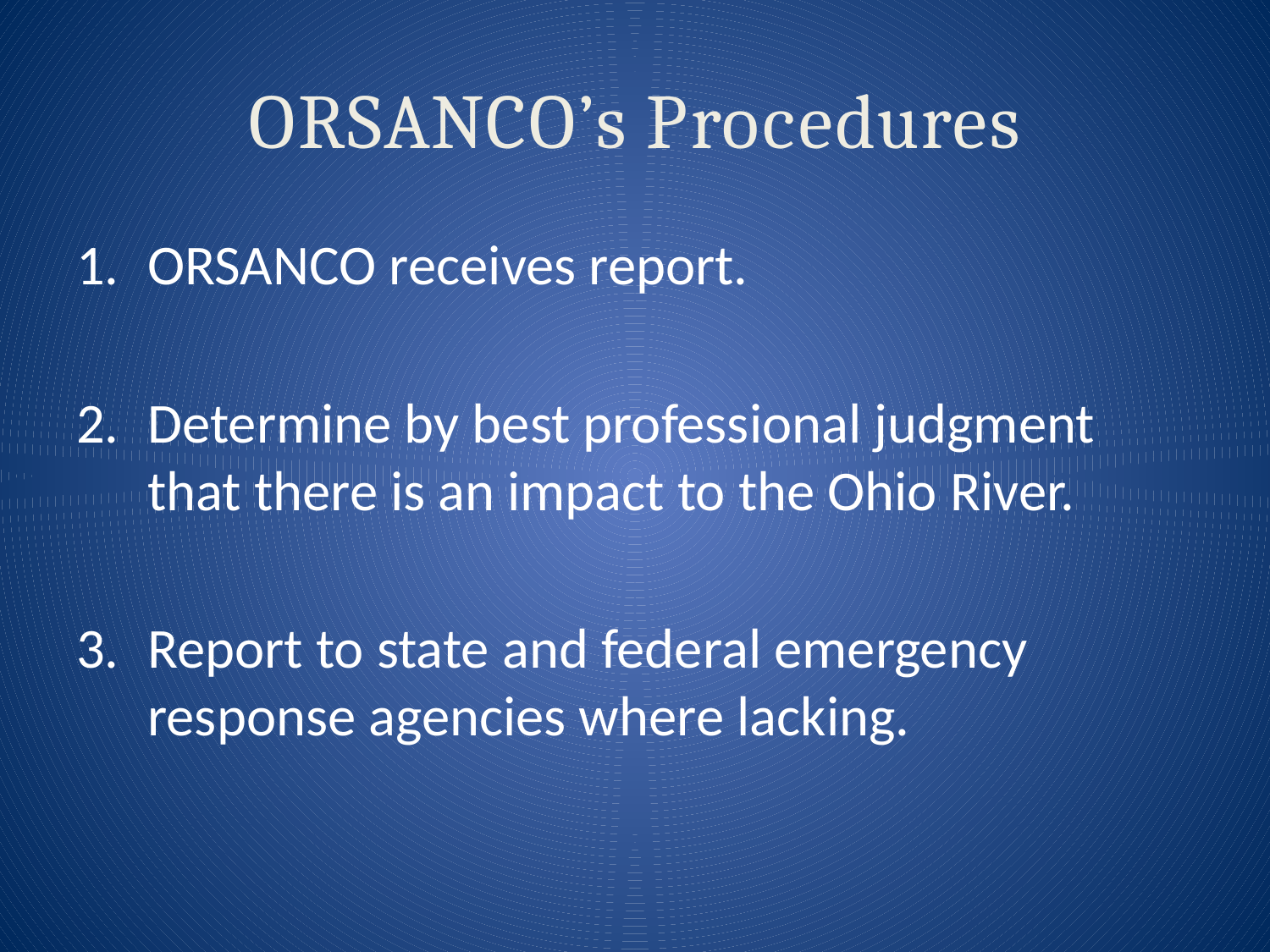

# ORSANCO’s Procedures
ORSANCO receives report.

Determine by best professional judgment that there is an impact to the Ohio River.

Report to state and federal emergency response agencies where lacking.